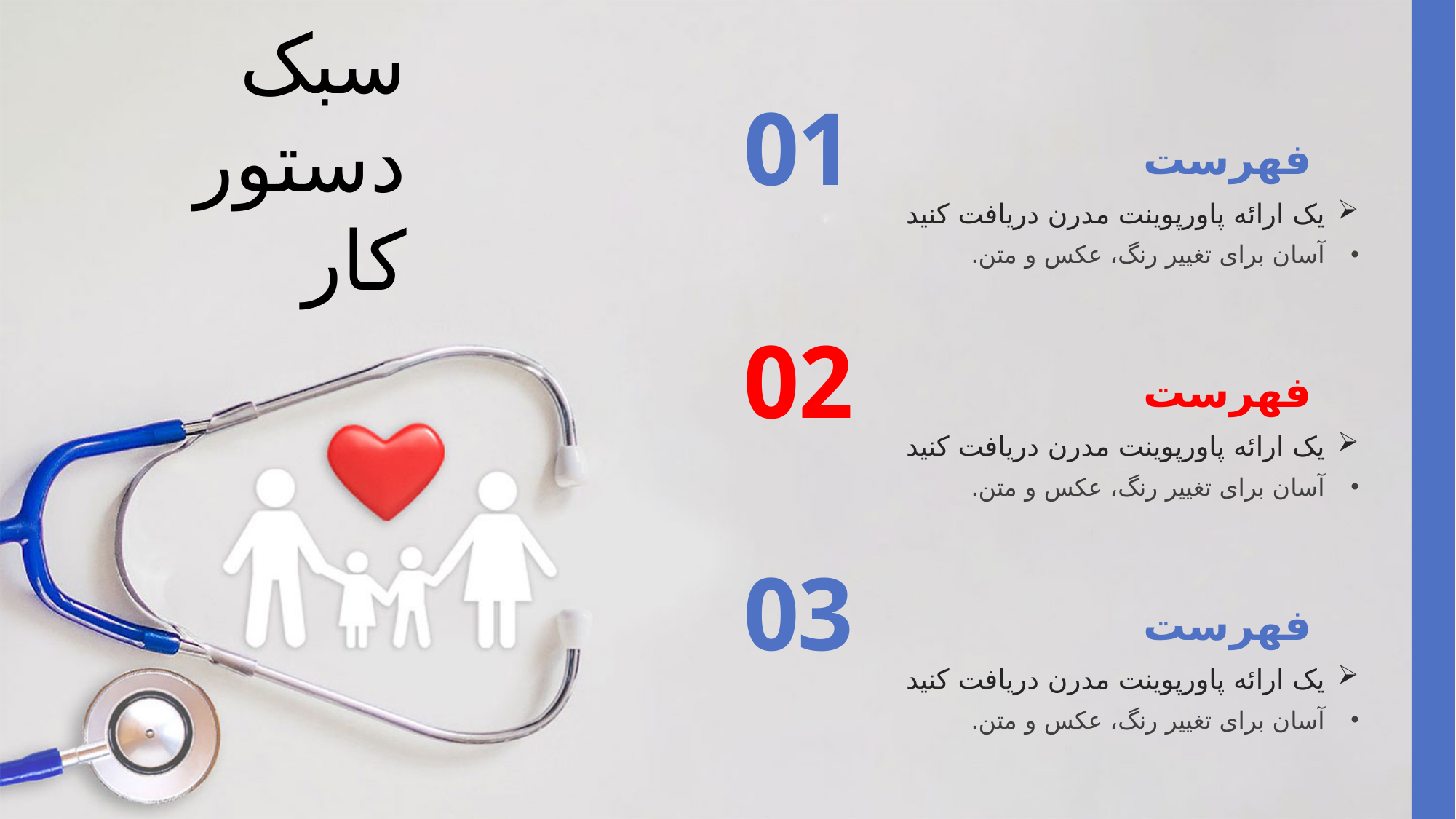

سبک دستور کار
01
فهرست
یک ارائه پاورپوینت مدرن دریافت کنید
آسان برای تغییر رنگ، عکس و متن.
02
فهرست
یک ارائه پاورپوینت مدرن دریافت کنید
آسان برای تغییر رنگ، عکس و متن.
03
فهرست
یک ارائه پاورپوینت مدرن دریافت کنید
آسان برای تغییر رنگ، عکس و متن.